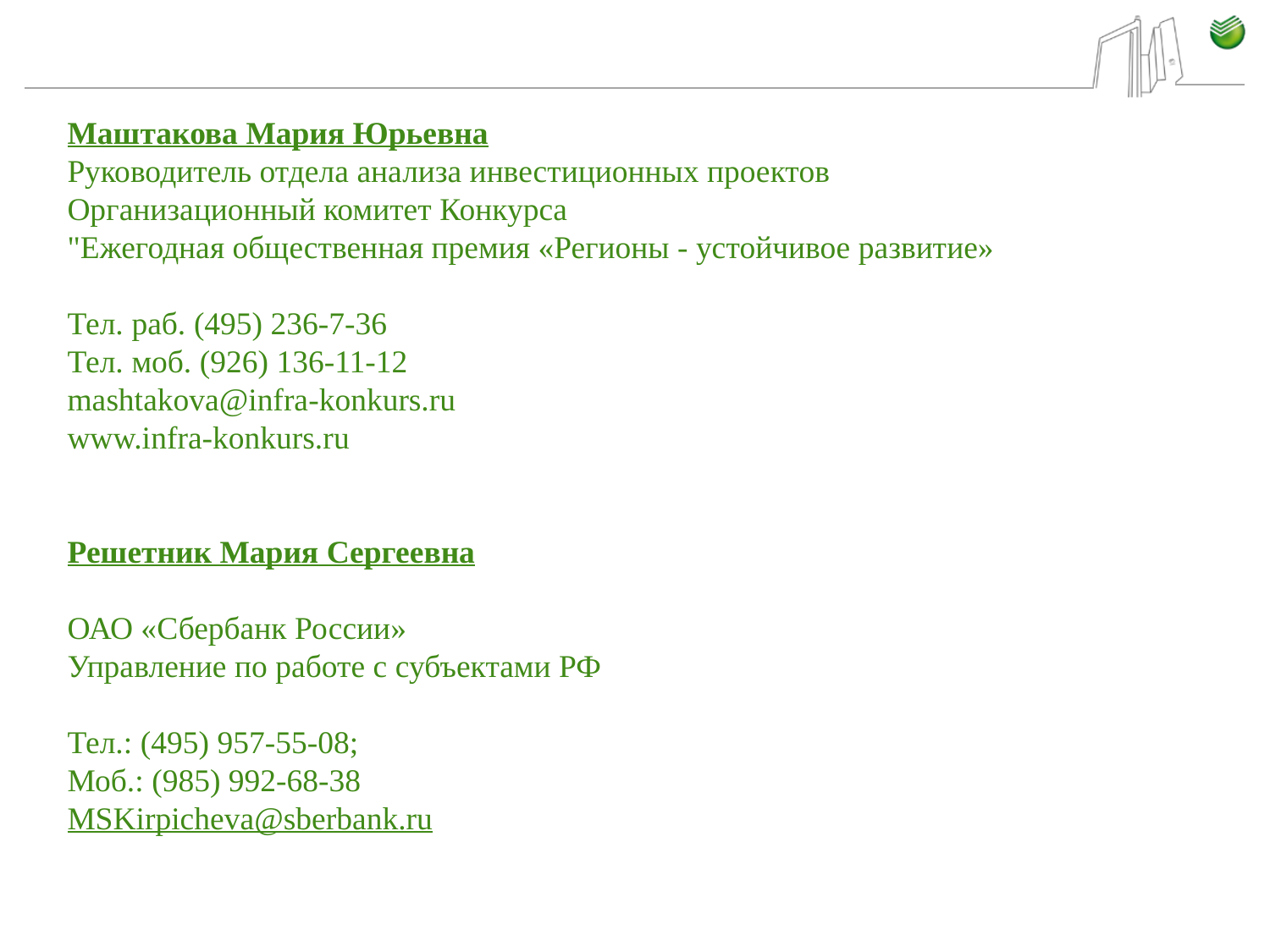

Маштакова Мария Юрьевна
Руководитель отдела анализа инвестиционных проектов
Организационный комитет Конкурса
"Ежегодная общественная премия «Регионы - устойчивое развитие»

Тел. раб. (495) 236-7-36
Тел. моб. (926) 136-11-12
mashtakova@infra-konkurs.ru
www.infra-konkurs.ru

Решетник Мария Сергеевна

ОАО «Сбербанк России»
Управление по работе с субъектами РФ

Тел.: (495) 957-55-08;
Моб.: (985) 992-68-38
MSKirpicheva@sberbank.ru